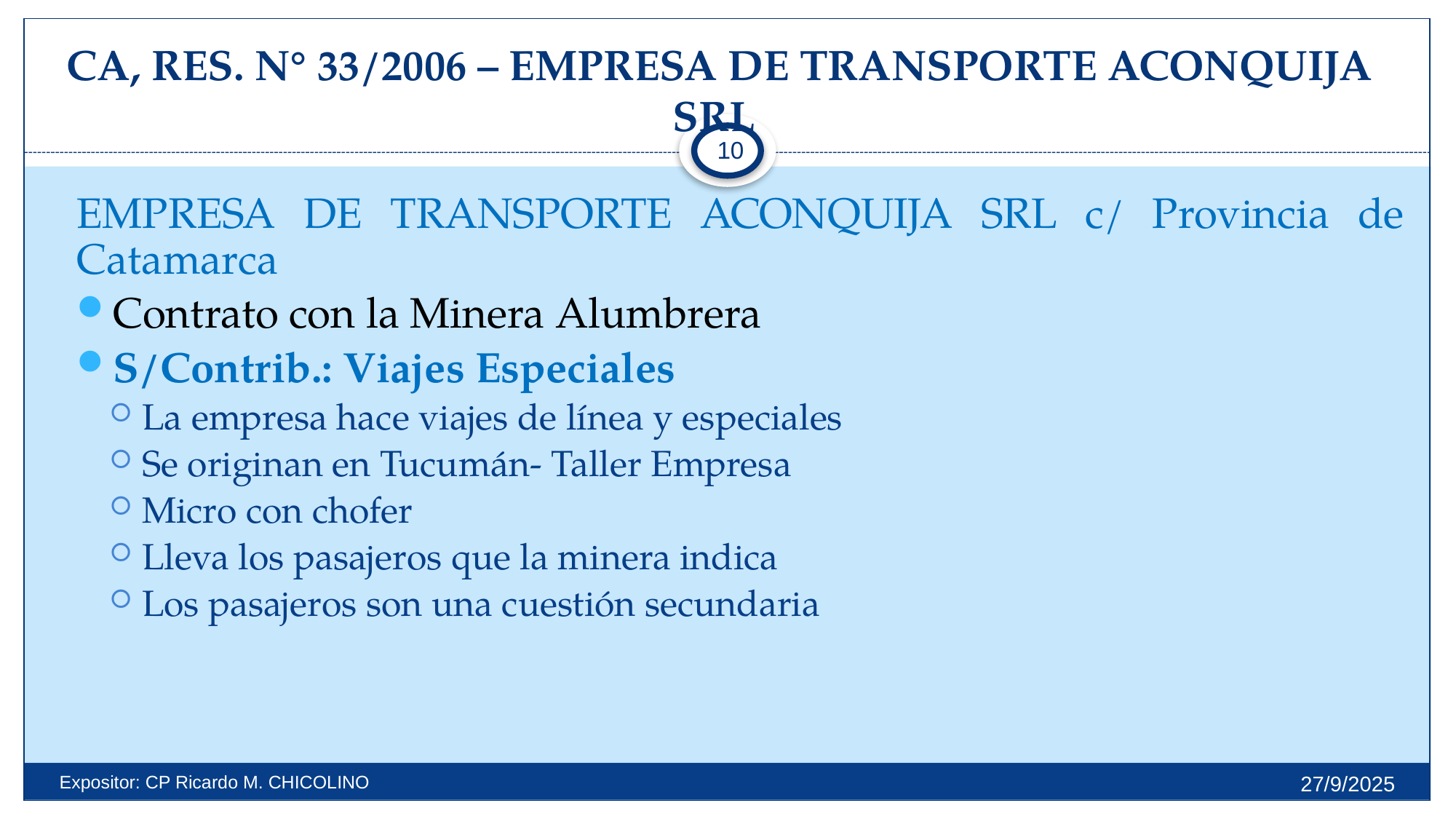

# CA, RES. N° 33/2006 – EMPRESA DE TRANSPORTE ACONQUIJA SRL
10
EMPRESA DE TRANSPORTE ACONQUIJA SRL c/ Provincia de Catamarca
Contrato con la Minera Alumbrera
S/Contrib.: Viajes Especiales
La empresa hace viajes de línea y especiales
Se originan en Tucumán- Taller Empresa
Micro con chofer
Lleva los pasajeros que la minera indica
Los pasajeros son una cuestión secundaria
27/9/2025
Expositor: CP Ricardo M. CHICOLINO